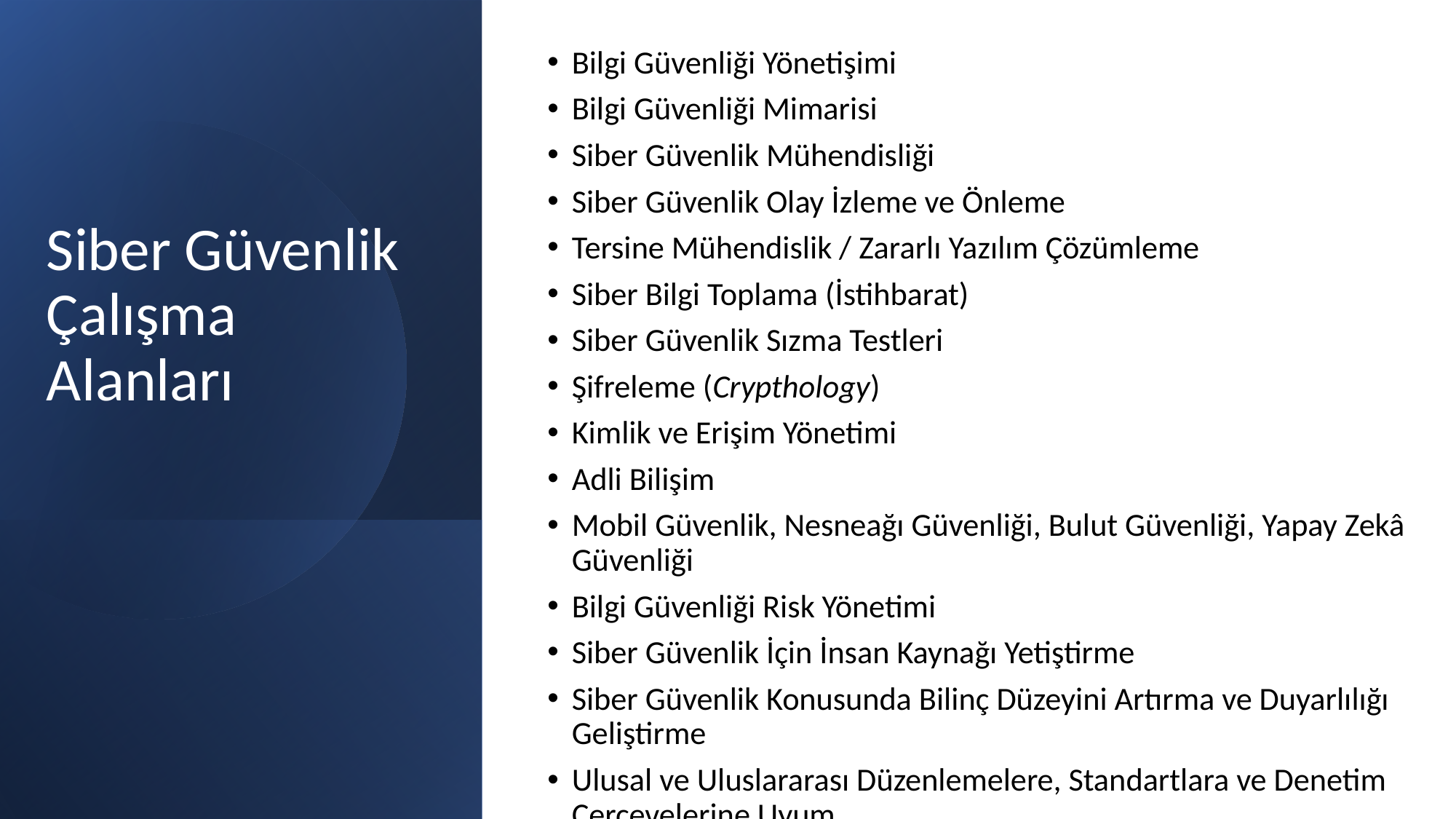

Bilgi Güvenliği Yönetişimi
Bilgi Güvenliği Mimarisi
Siber Güvenlik Mühendisliği
Siber Güvenlik Olay İzleme ve Önleme
Tersine Mühendislik / Zararlı Yazılım Çözümleme
Siber Bilgi Toplama (İstihbarat)
Siber Güvenlik Sızma Testleri
Şifreleme (Crypthology)
Kimlik ve Erişim Yönetimi
Adli Bilişim
Mobil Güvenlik, Nesneağı Güvenliği, Bulut Güvenliği, Yapay Zekâ Güvenliği
Bilgi Güvenliği Risk Yönetimi
Siber Güvenlik İçin İnsan Kaynağı Yetiştirme
Siber Güvenlik Konusunda Bilinç Düzeyini Artırma ve Duyarlılığı Geliştirme
Ulusal ve Uluslararası Düzenlemelere, Standartlara ve Denetim Çerçevelerine Uyum

# Siber Güvenlik Çalışma Alanları